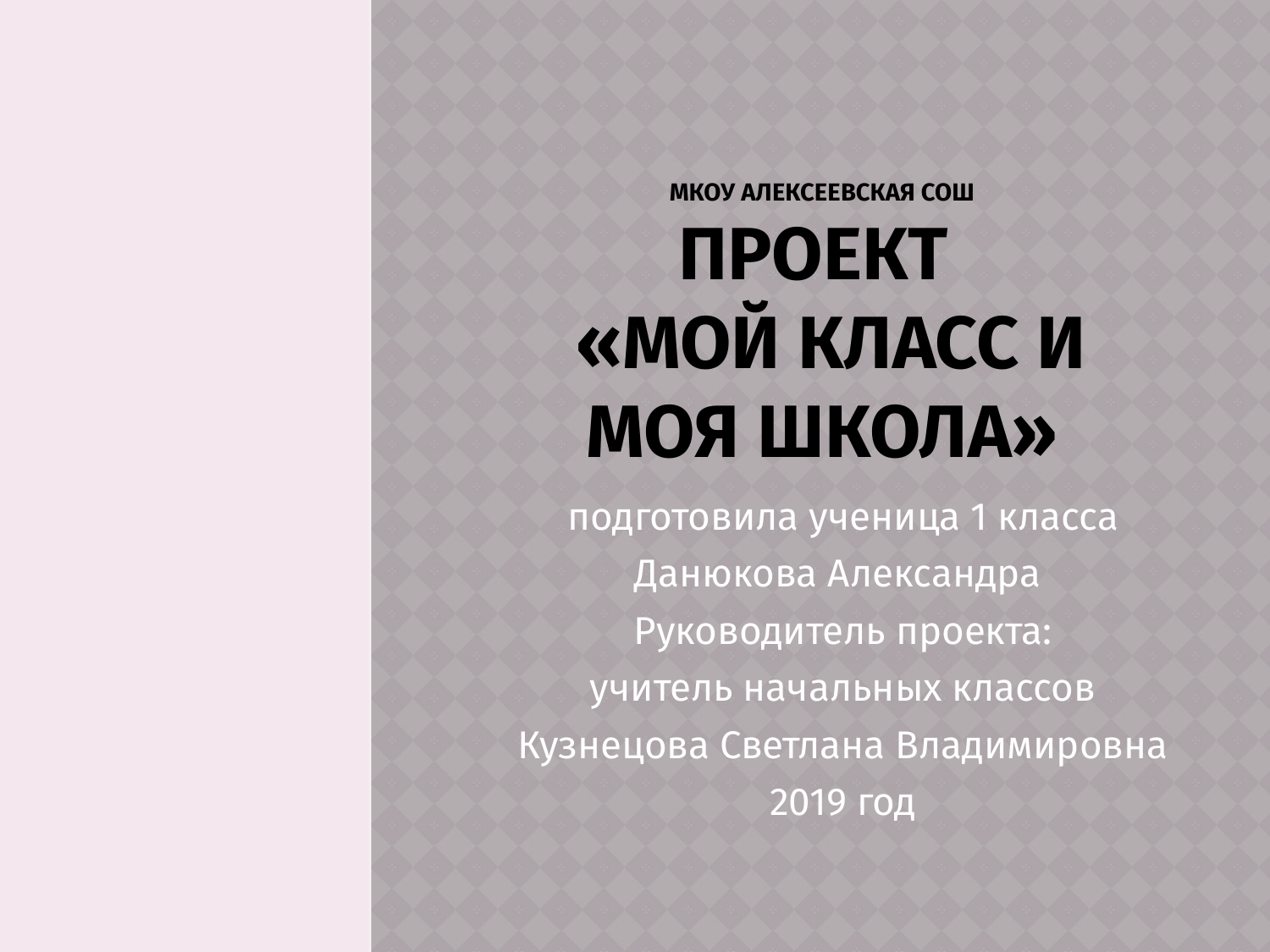

# МКОУ Алексеевская СОШ Проект «Мой класс и моя школа»
подготовила ученица 1 класса
Данюкова Александра
Руководитель проекта:
учитель начальных классов
Кузнецова Светлана Владимировна
2019 год